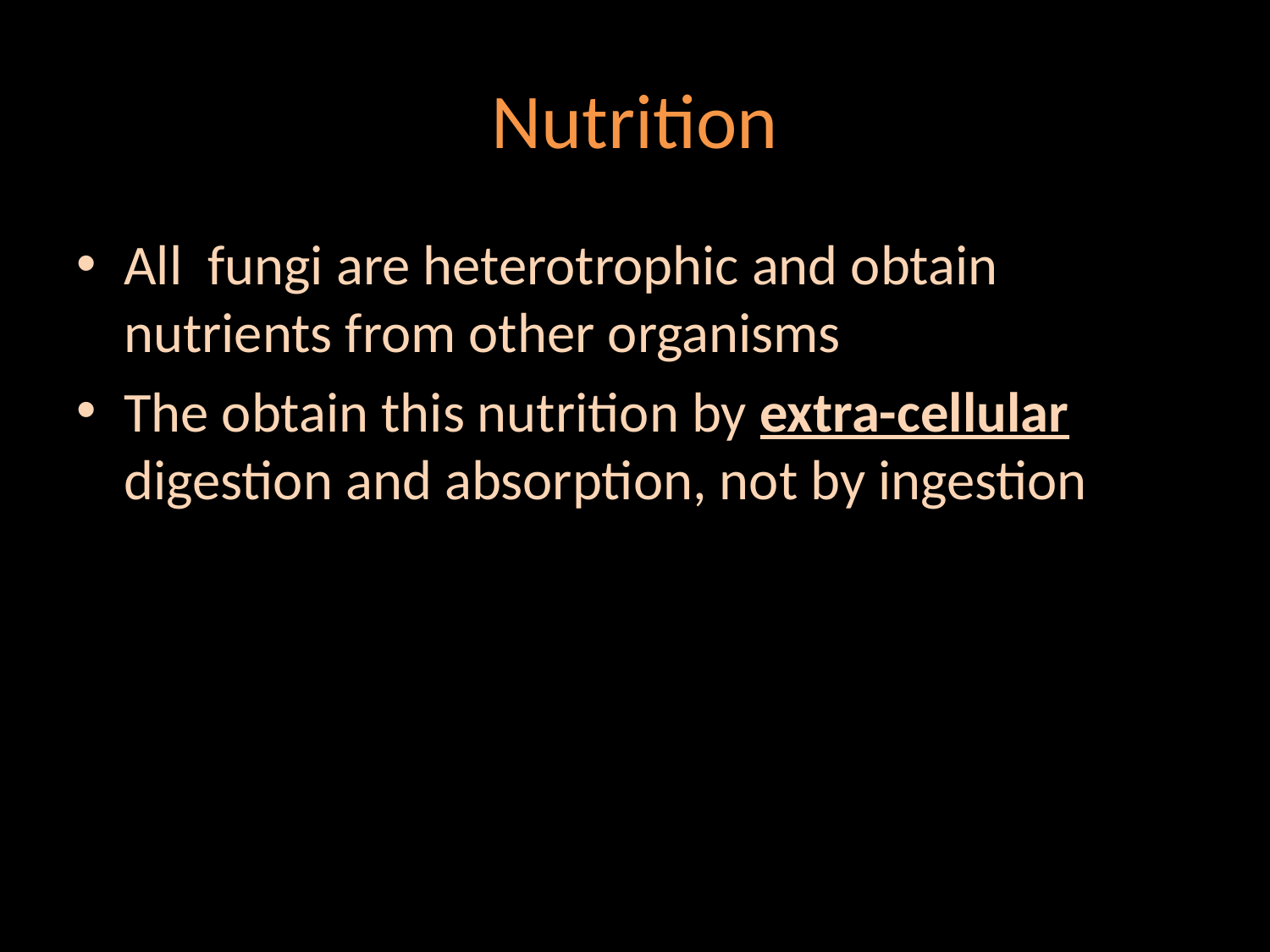

# Nutrition
All  fungi are heterotrophic and obtain nutrients from other organisms
The obtain this nutrition by extra-cellular digestion and absorption, not by ingestion